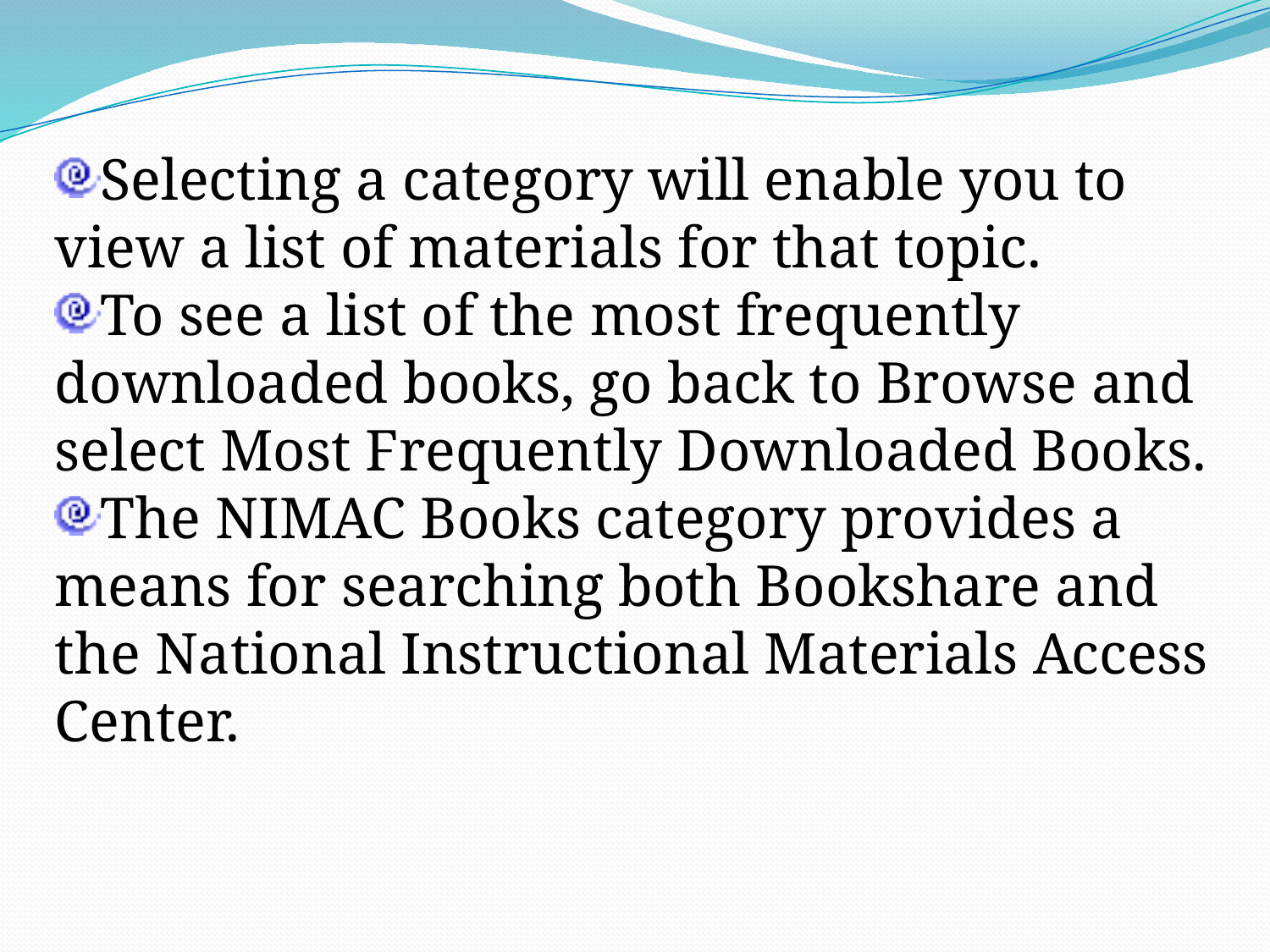

Selecting a category will enable you to view a list of materials for that topic.
To see a list of the most frequently downloaded books, go back to Browse and select Most Frequently Downloaded Books.
The NIMAC Books category provides a means for searching both Bookshare and the National Instructional Materials Access Center.